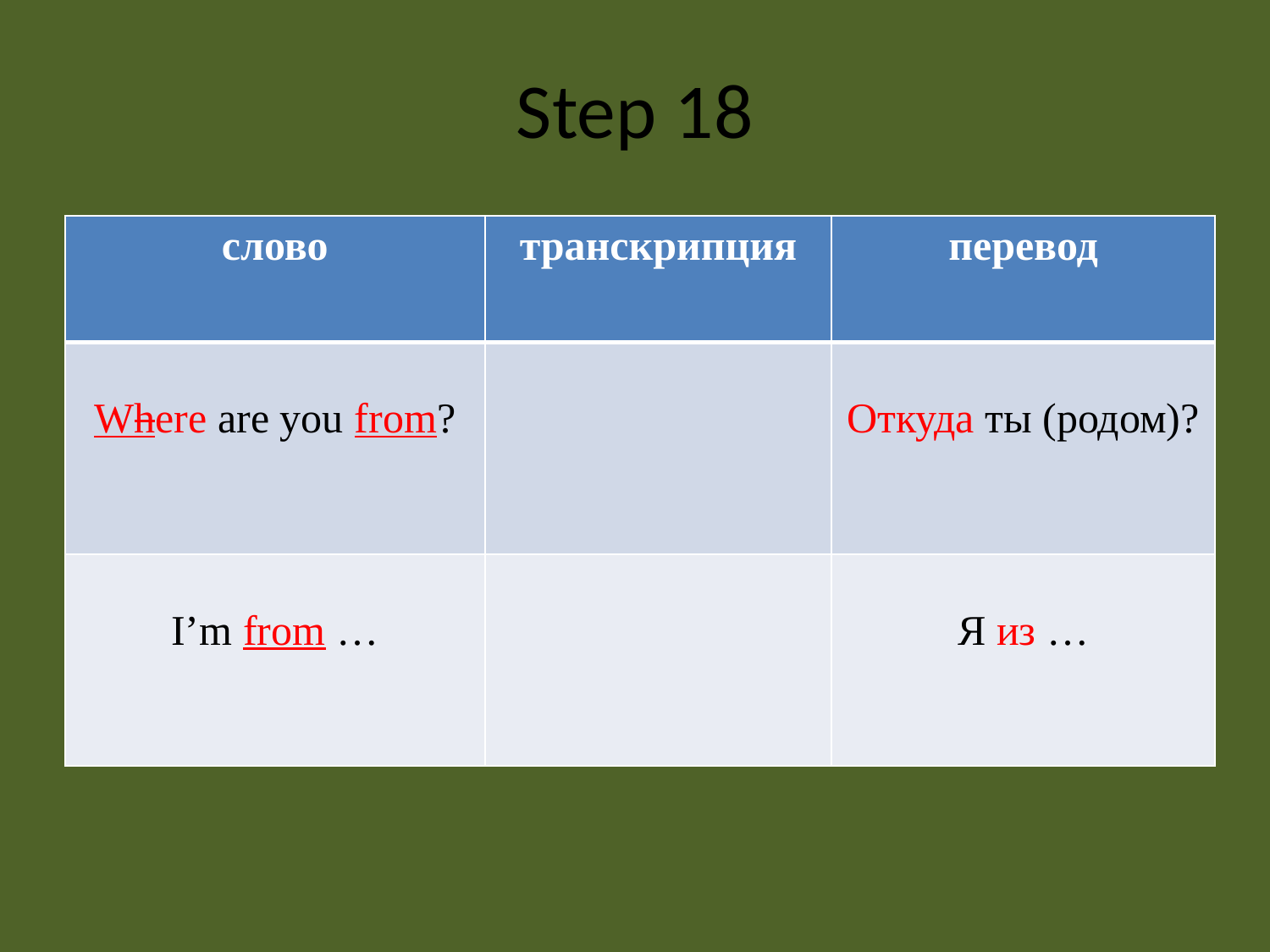

# Step 18
| слово | транскрипция | перевод |
| --- | --- | --- |
| Where are you from? |  | Откуда ты (родом)? |
| I’m from … |  | Я из … |